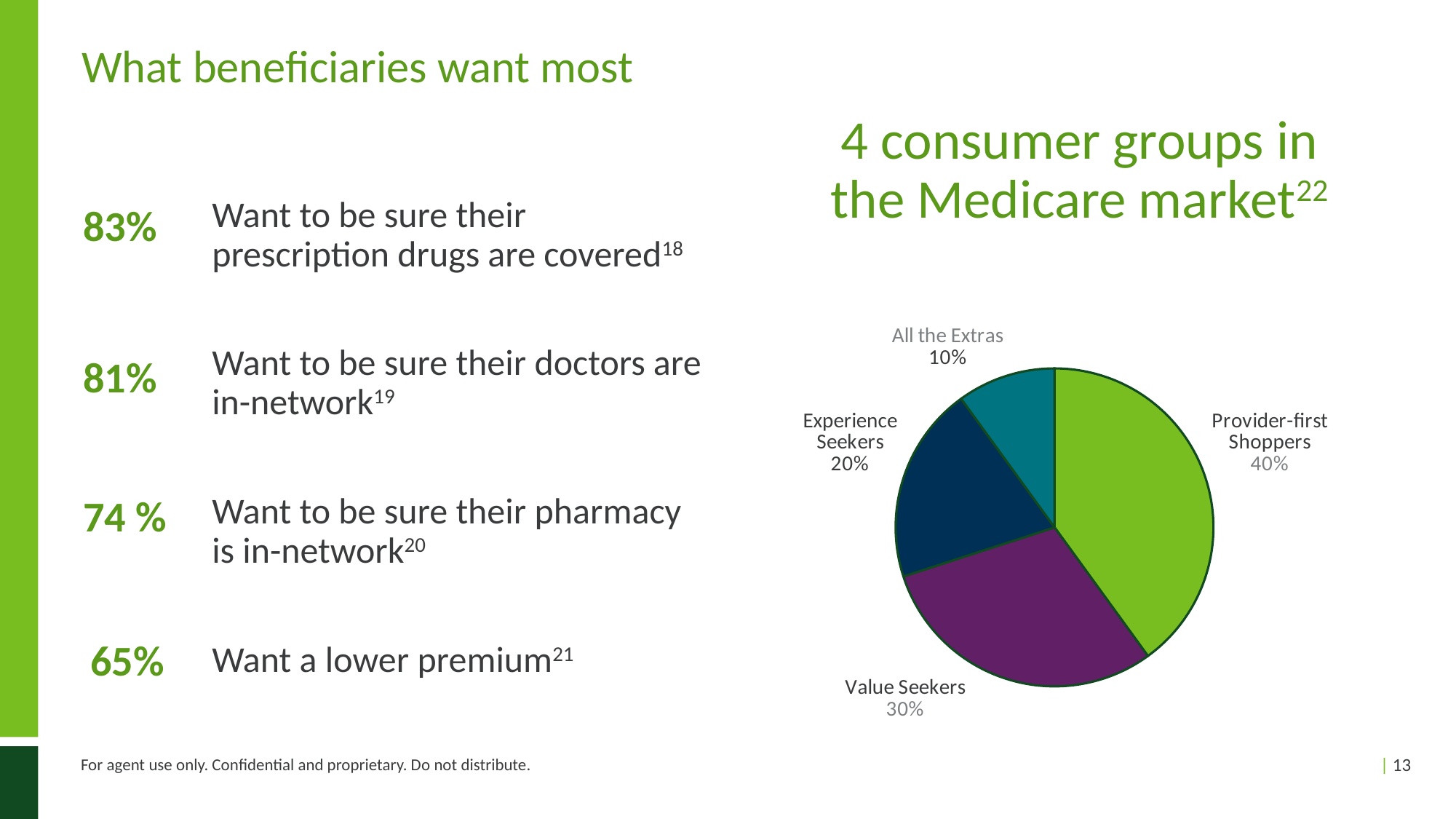

# What beneficiaries want most
4 consumer groups in the Medicare market22
Want to be sure their prescription drugs are covered18

Want to be sure their doctors are in-network19

Want to be sure their pharmacy is in-network20

Want a lower premium21
83%

### Chart

| Category |  |
|---|---|
| Provider-first Shoppers | 0.4 |
| Value Seekers | 0.3 |
| Experience Seekers | 0.2 |
| All the Extras | 0.1 |

### Chart

| Category |
|---|
81%
74 %
65%